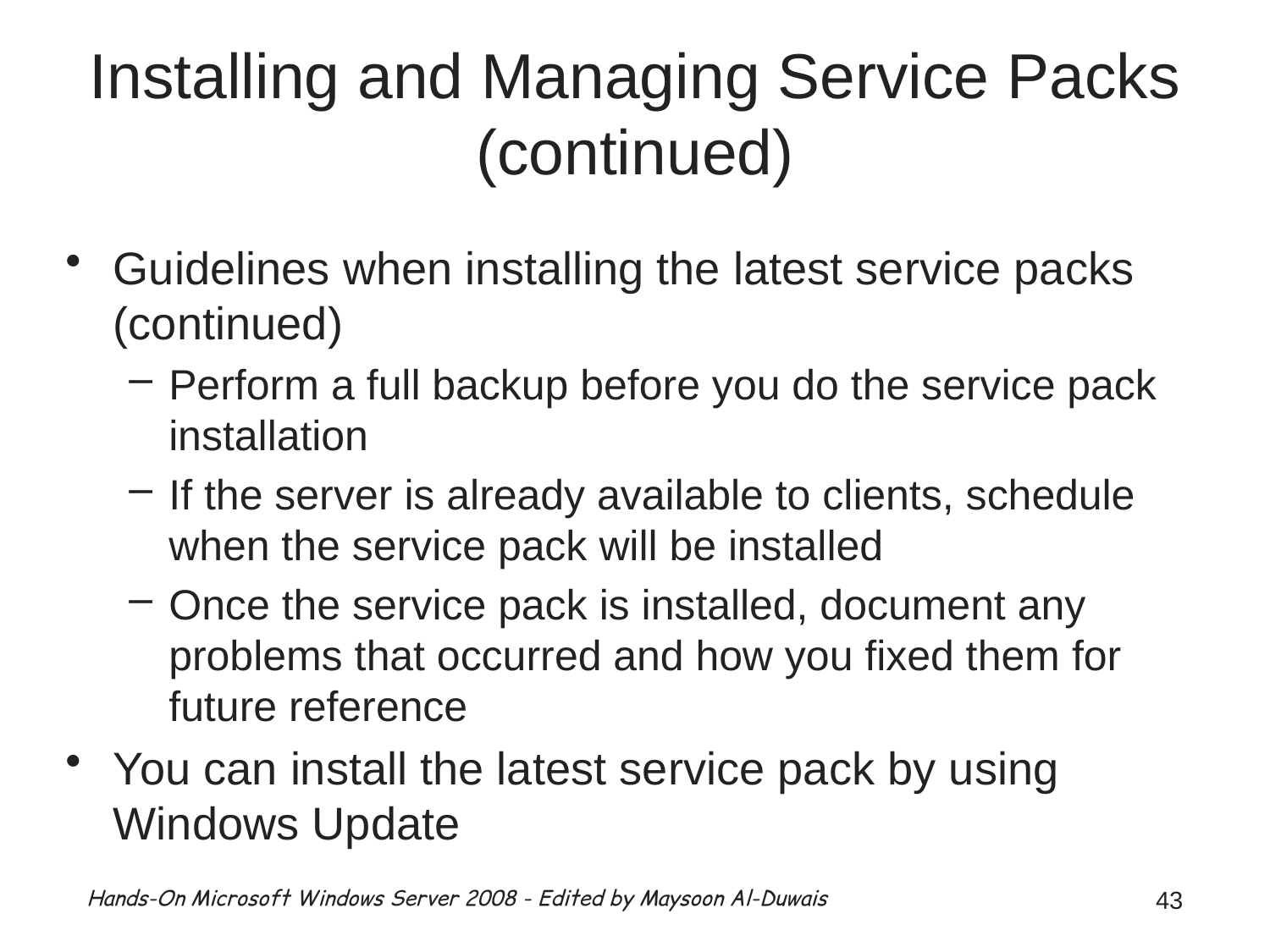

# Installing and Managing Service Packs (continued)
Guidelines when installing the latest service packs (continued)
Perform a full backup before you do the service pack installation
If the server is already available to clients, schedule when the service pack will be installed
Once the service pack is installed, document any problems that occurred and how you fixed them for future reference
You can install the latest service pack by using Windows Update
Hands-On Microsoft Windows Server 2008 - Edited by Maysoon Al-Duwais
43